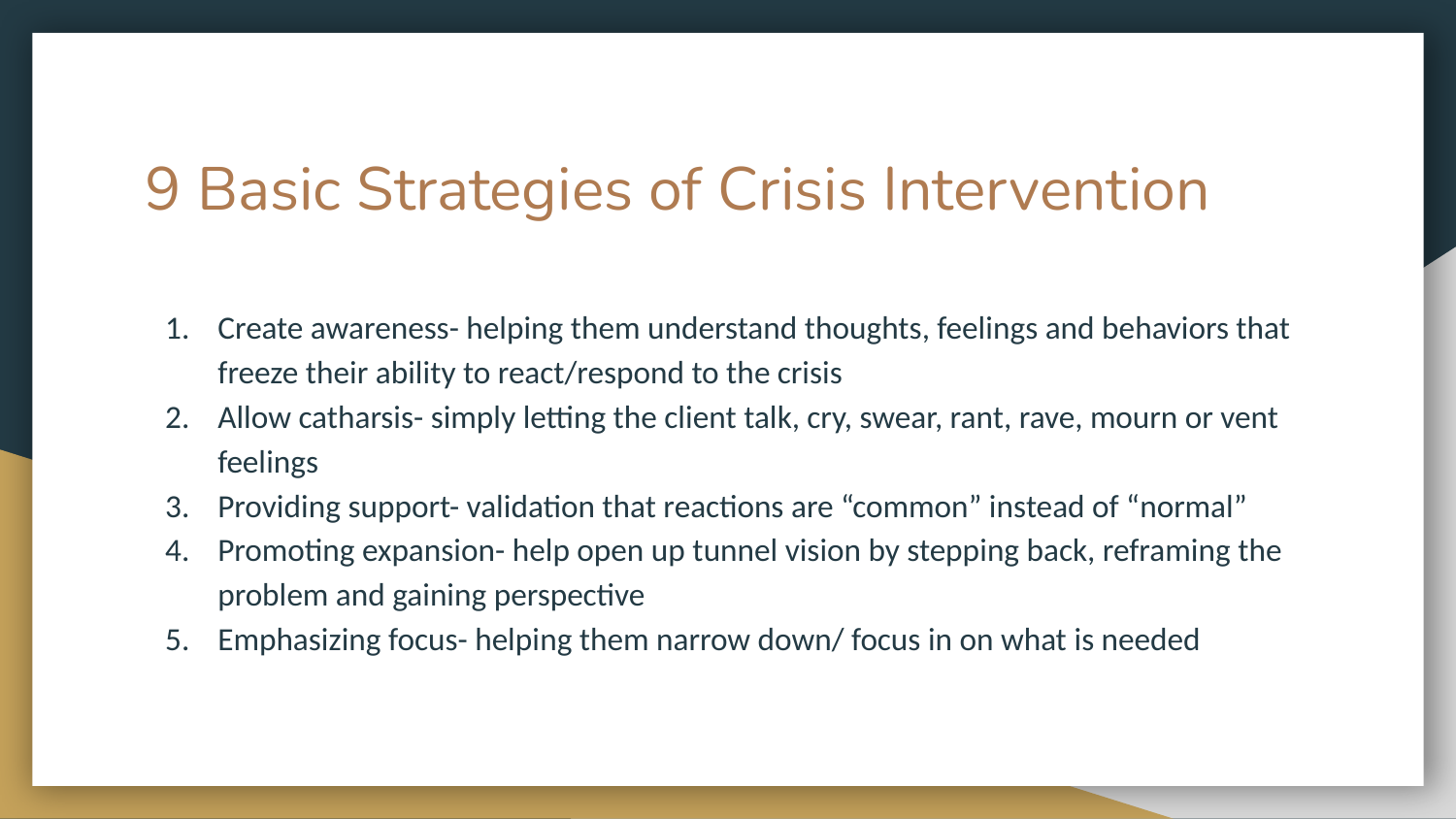

# 9 Basic Strategies of Crisis Intervention
Create awareness- helping them understand thoughts, feelings and behaviors that freeze their ability to react/respond to the crisis
Allow catharsis- simply letting the client talk, cry, swear, rant, rave, mourn or vent feelings
Providing support- validation that reactions are “common” instead of “normal”
Promoting expansion- help open up tunnel vision by stepping back, reframing the problem and gaining perspective
Emphasizing focus- helping them narrow down/ focus in on what is needed